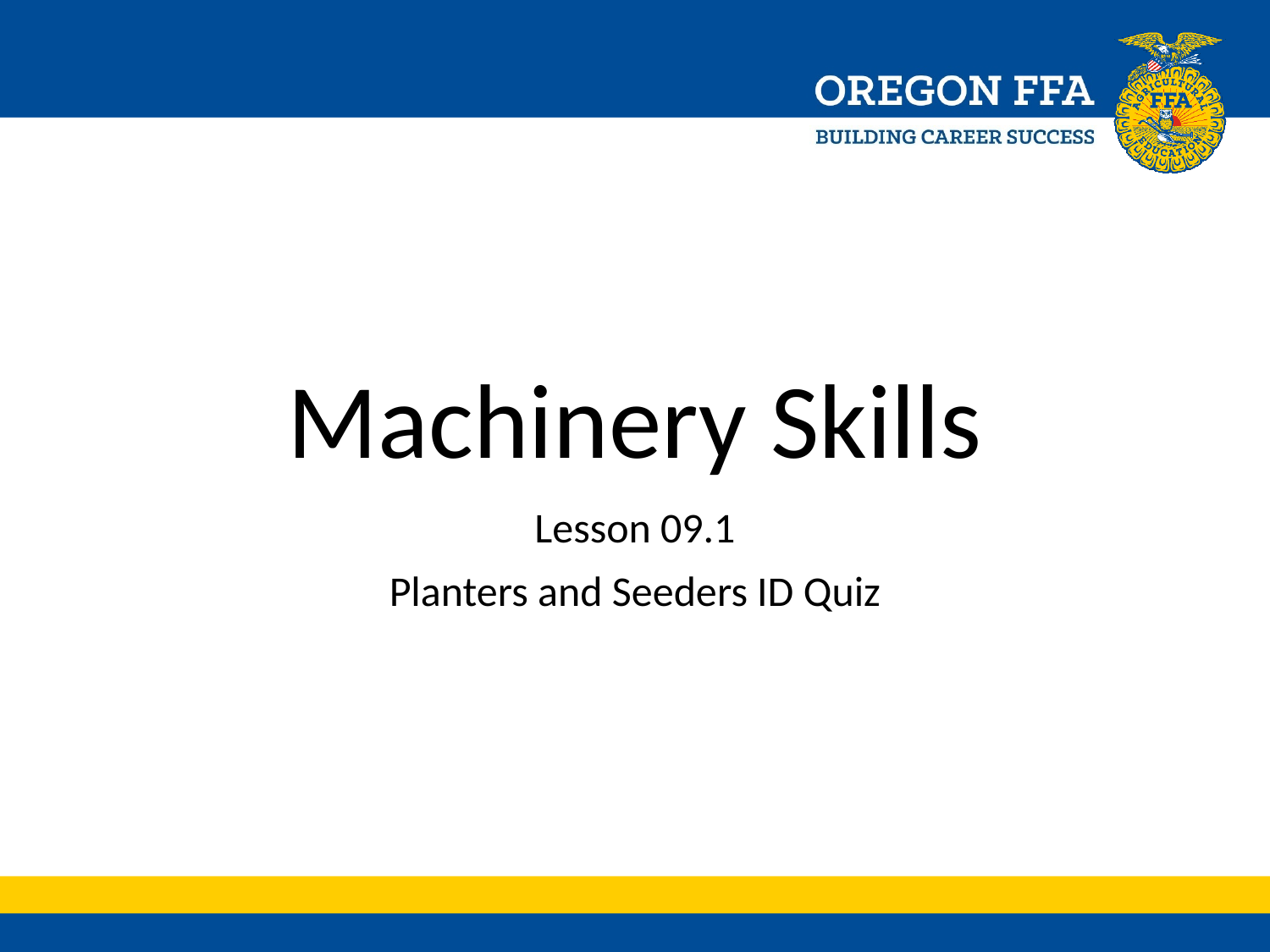

# Machinery Skills
Lesson 09.1
Planters and Seeders ID Quiz
Agricultural Mechanics